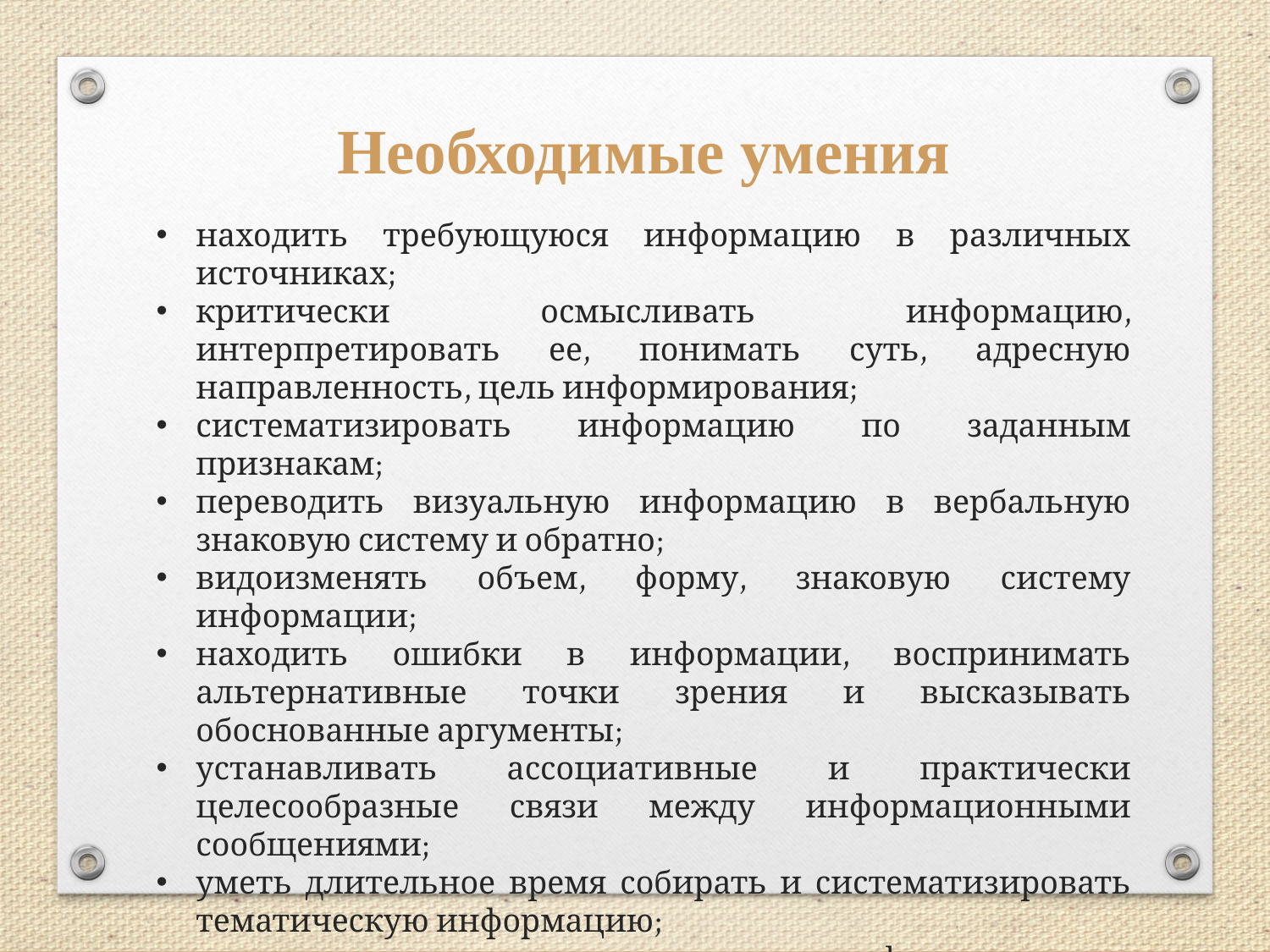

Необходимые умения

находить требующуюся информацию в различных источниках;
критически осмысливать информацию, интерпретировать ее, понимать суть, адресную направленность, цель информирования;
систематизировать информацию по заданным признакам;
переводить визуальную информацию в вербальную знаковую систему и обратно;
видоизменять объем, форму, знаковую систему информации;
находить ошибки в информации, воспринимать альтернативные точки зрения и высказывать обоснованные аргументы;
устанавливать ассоциативные и практически целесообразные связи между информационными сообщениями;
уметь длительное время собирать и систематизировать тематическую информацию;
уметь вычленять главное в информационном сообщении, отчленять его от «белого шума» и т.д.